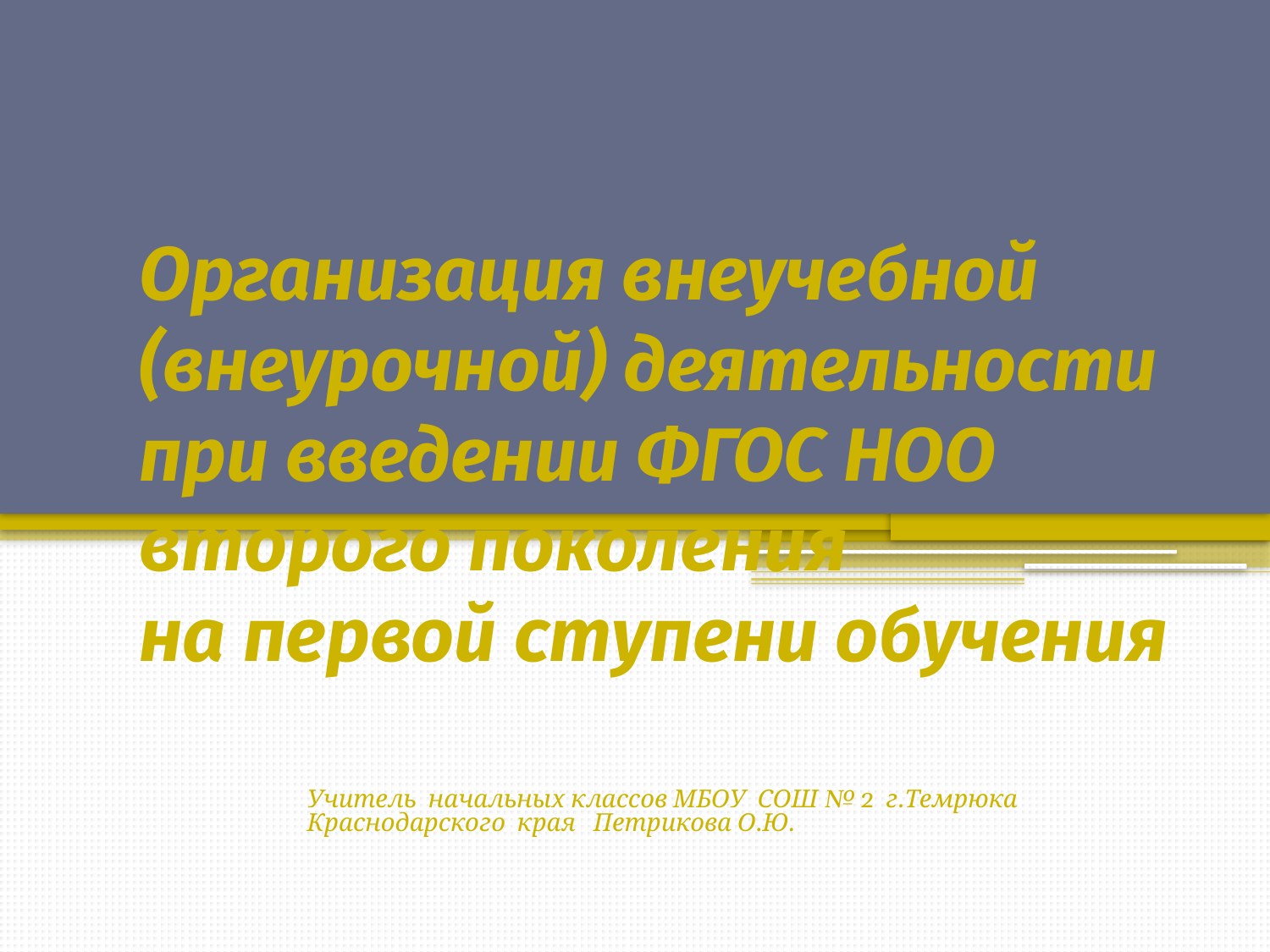

# Организация внеучебной (внеурочной) деятельности при введении ФГОС НОО второго поколения на первой ступени обучения
Учитель  начальных классов МБОУ  СОШ № 2  г.Темрюка  Краснодарского  края   Петрикова О.Ю.